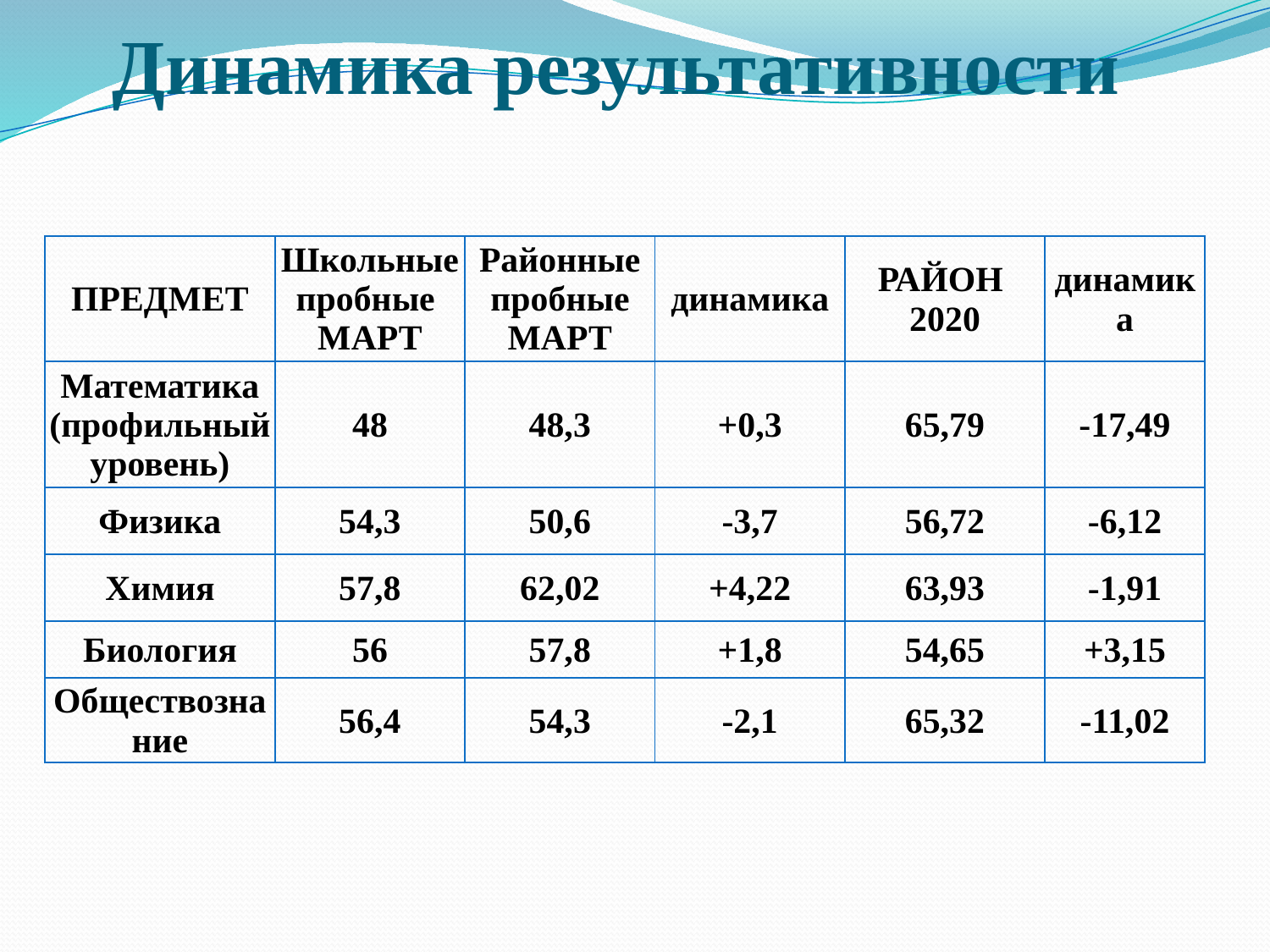

# Динамика результативности
| ПРЕДМЕТ | Школьные пробные МАРТ | Районные пробные МАРТ | динамика | РАЙОН 2020 | динамика |
| --- | --- | --- | --- | --- | --- |
| Математика (профильный уровень) | 48 | 48,3 | +0,3 | 65,79 | -17,49 |
| Физика | 54,3 | 50,6 | -3,7 | 56,72 | -6,12 |
| Химия | 57,8 | 62,02 | +4,22 | 63,93 | -1,91 |
| Биология | 56 | 57,8 | +1,8 | 54,65 | +3,15 |
| Обществознание | 56,4 | 54,3 | -2,1 | 65,32 | -11,02 |